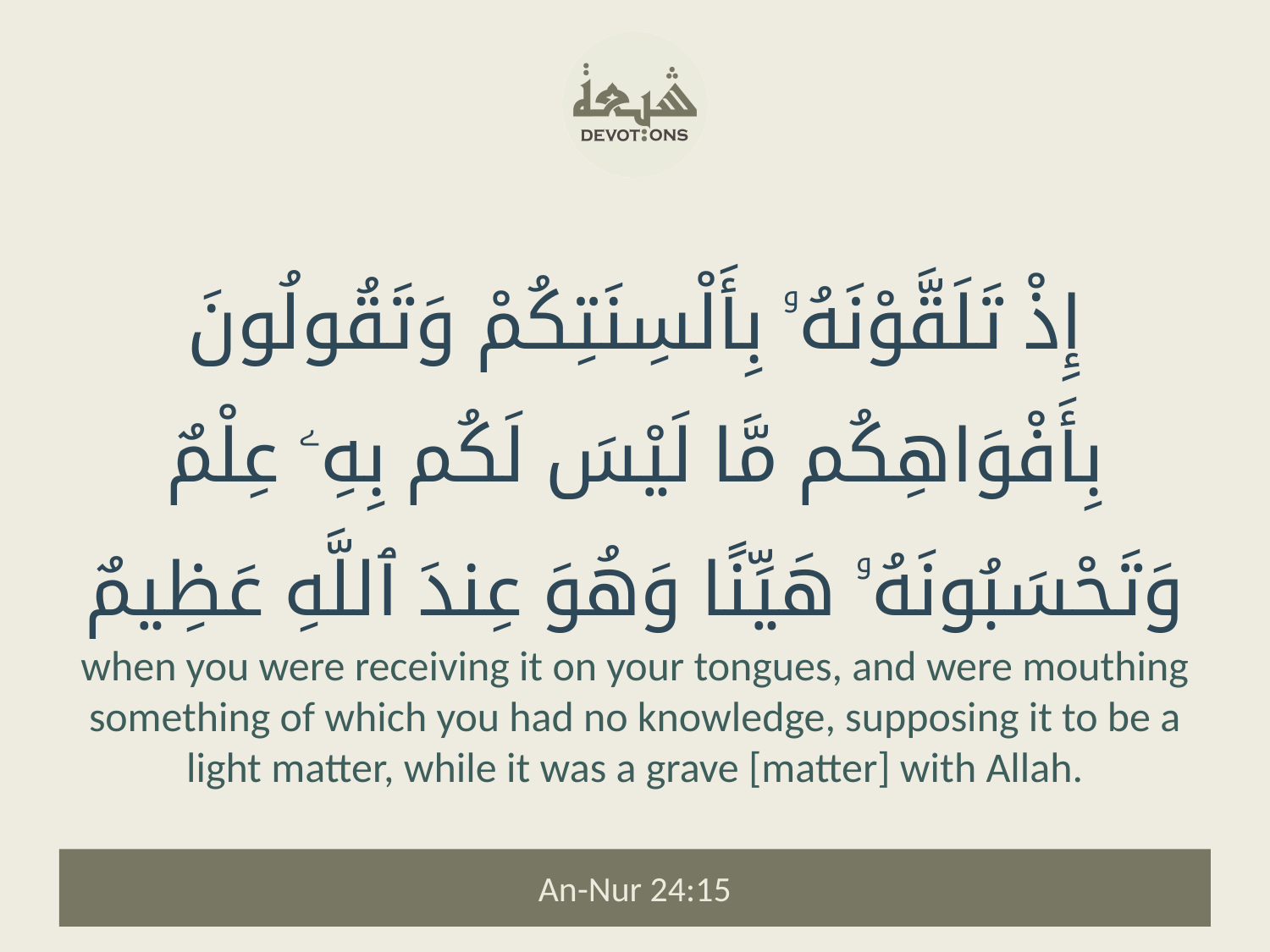

إِذْ تَلَقَّوْنَهُۥ بِأَلْسِنَتِكُمْ وَتَقُولُونَ بِأَفْوَاهِكُم مَّا لَيْسَ لَكُم بِهِۦ عِلْمٌ وَتَحْسَبُونَهُۥ هَيِّنًا وَهُوَ عِندَ ٱللَّهِ عَظِيمٌ
when you were receiving it on your tongues, and were mouthing something of which you had no knowledge, supposing it to be a light matter, while it was a grave [matter] with Allah.
An-Nur 24:15